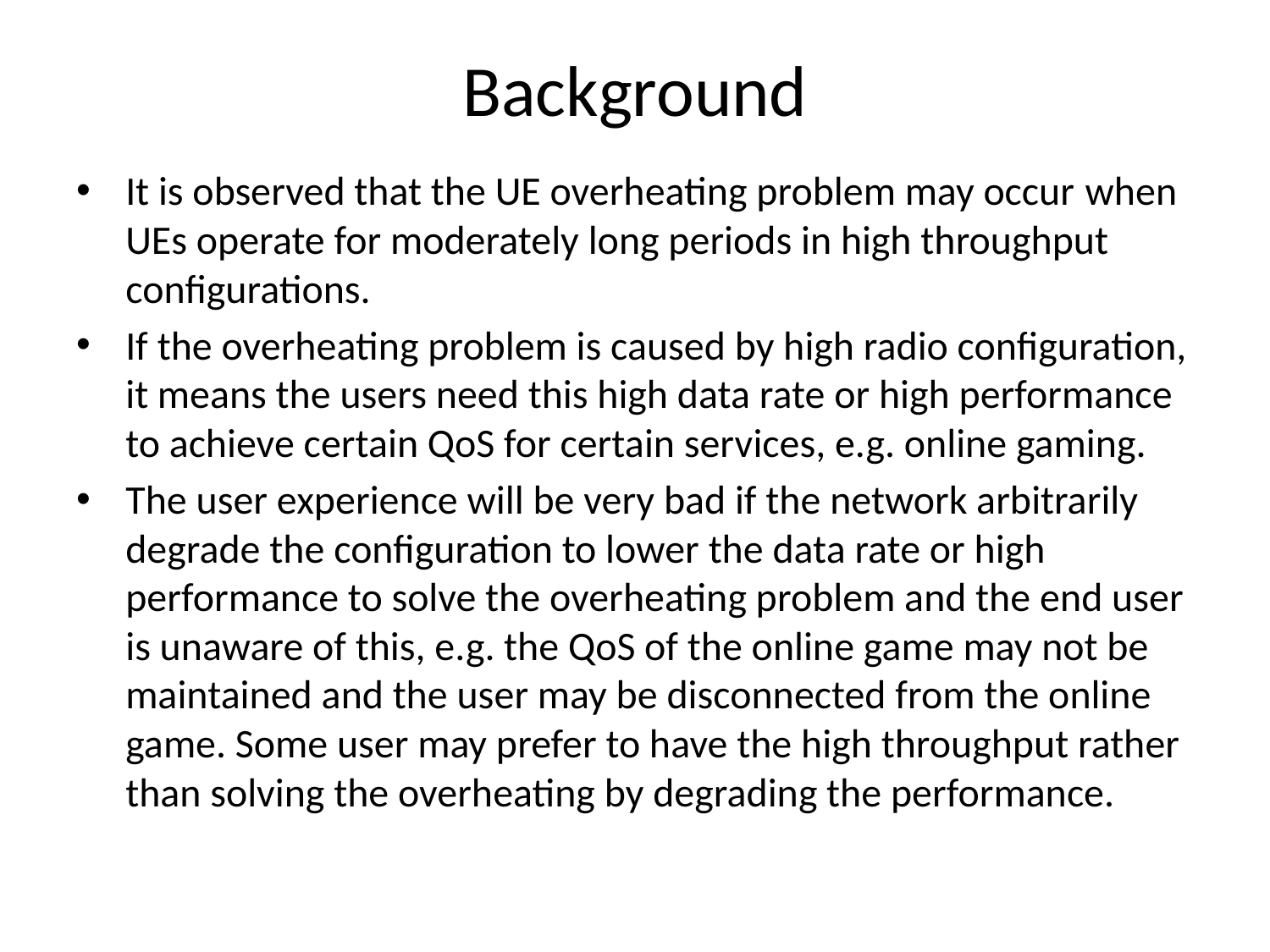

# Background
It is observed that the UE overheating problem may occur when UEs operate for moderately long periods in high throughput configurations.
If the overheating problem is caused by high radio configuration, it means the users need this high data rate or high performance to achieve certain QoS for certain services, e.g. online gaming.
The user experience will be very bad if the network arbitrarily degrade the configuration to lower the data rate or high performance to solve the overheating problem and the end user is unaware of this, e.g. the QoS of the online game may not be maintained and the user may be disconnected from the online game. Some user may prefer to have the high throughput rather than solving the overheating by degrading the performance.